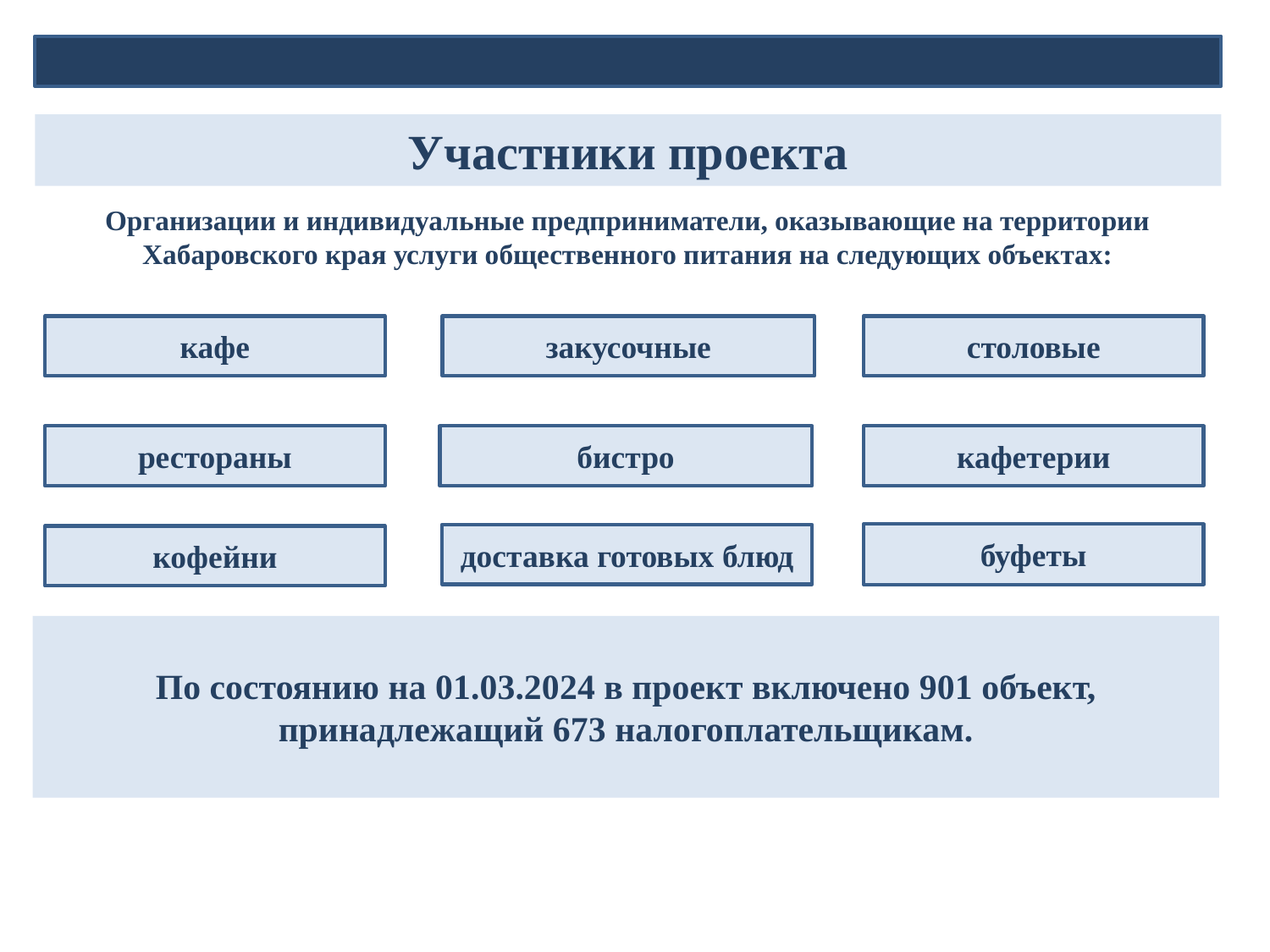

Участники проекта
# Организации и индивидуальные предприниматели, оказывающие на территории Хабаровского края услуги общественного питания на следующих объектах:
кафе
закусочные
столовые
рестораны
бистро
кафетерии
буфеты
доставка готовых блюд
кофейни

По состоянию на 01.03.2024 в проект включено 901 объект, принадлежащий 673 налогоплательщикам.